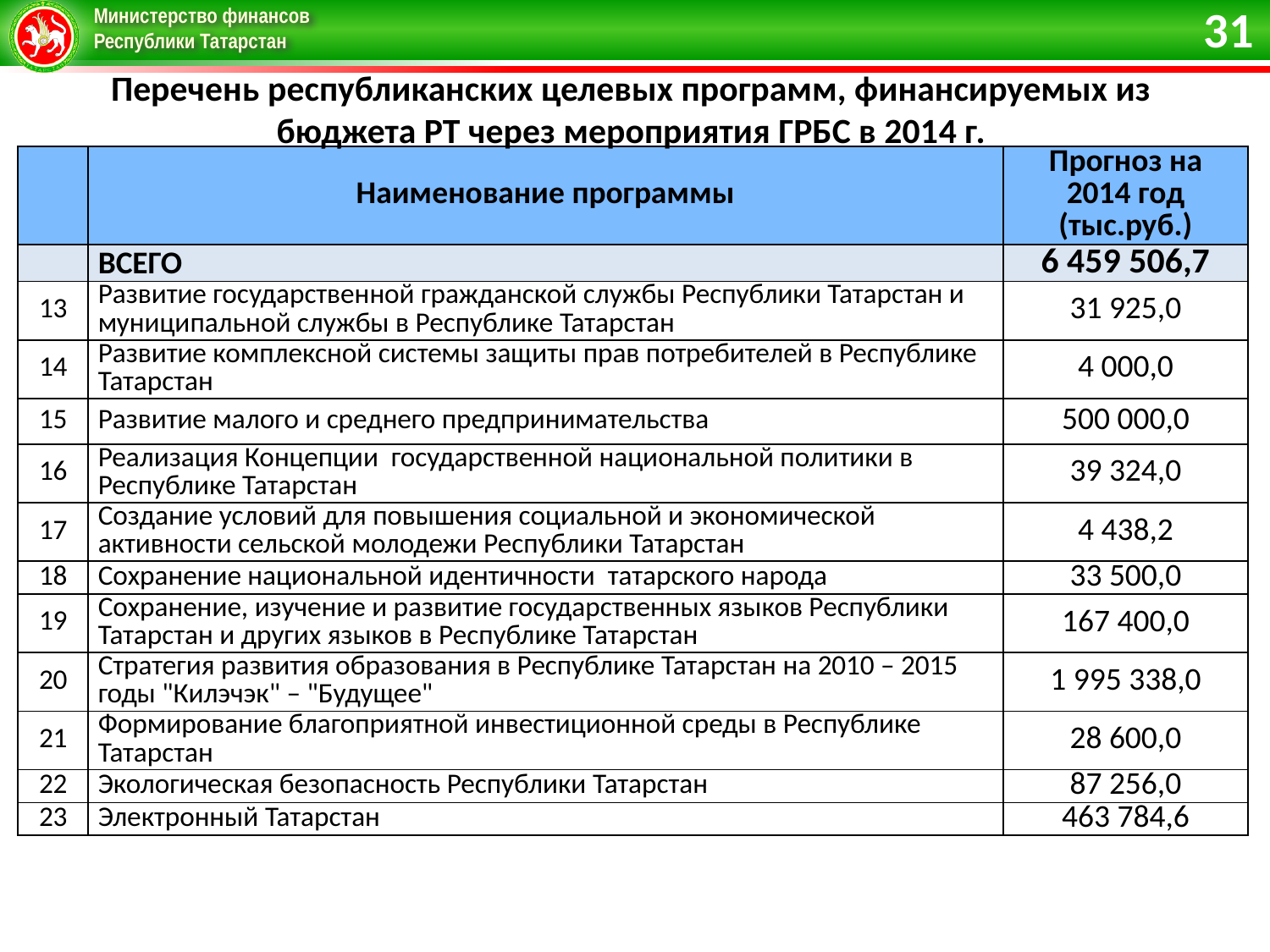

31
Перечень республиканских целевых программ, финансируемых из
бюджета РТ через мероприятия ГРБС в 2014 г.
|  | Наименование программы | Прогноз на 2014 год (тыс.руб.) |
| --- | --- | --- |
|  | ВСЕГО | 6 459 506,7 |
| 13 | Развитие государственной гражданской службы Республики Татарстан и муниципальной службы в Республике Татарстан | 31 925,0 |
| 14 | Развитие комплексной системы защиты прав потребителей в Республике Татарстан | 4 000,0 |
| 15 | Развитие малого и среднего предпринимательства | 500 000,0 |
| 16 | Реализация Концепции государственной национальной политики в Республике Татарстан | 39 324,0 |
| 17 | Создание условий для повышения социальной и экономической активности сельской молодежи Республики Татарстан | 4 438,2 |
| 18 | Сохранение национальной идентичности татарского народа | 33 500,0 |
| 19 | Сохранение, изучение и развитие государственных языков Республики Татарстан и других языков в Республике Татарстан | 167 400,0 |
| 20 | Стратегия развития образования в Республике Татарстан на 2010 – 2015 годы "Килэчэк" – "Будущее" | 1 995 338,0 |
| 21 | Формирование благоприятной инвестиционной среды в Республике Татарстан | 28 600,0 |
| 22 | Экологическая безопасность Республики Татарстан | 87 256,0 |
| 23 | Электронный Татарстан | 463 784,6 |